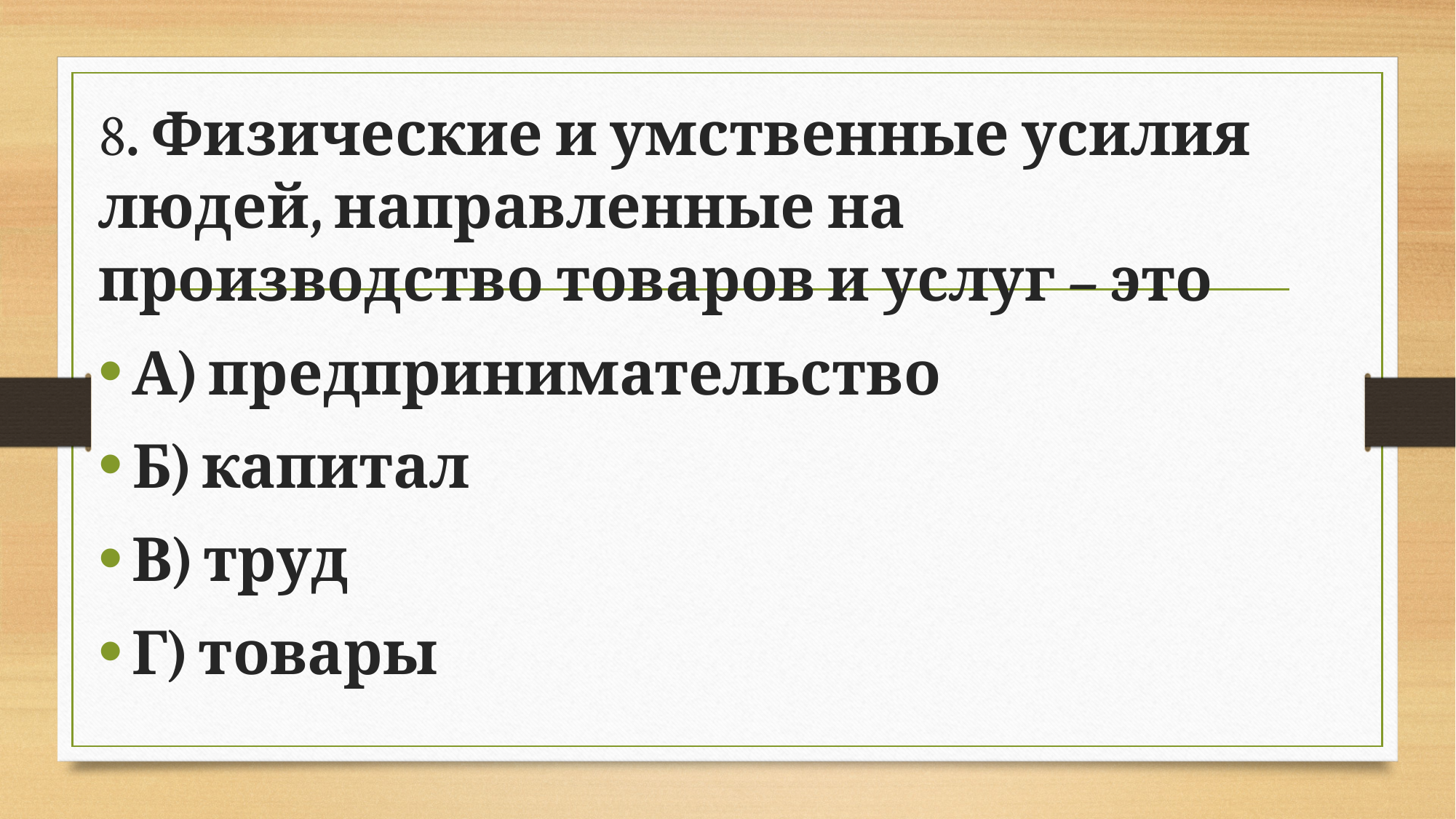

8. Физические и умственные усилия людей, направленные на производство товаров и услуг – это
А) предпринимательство
Б) капитал
В) труд
Г) товары